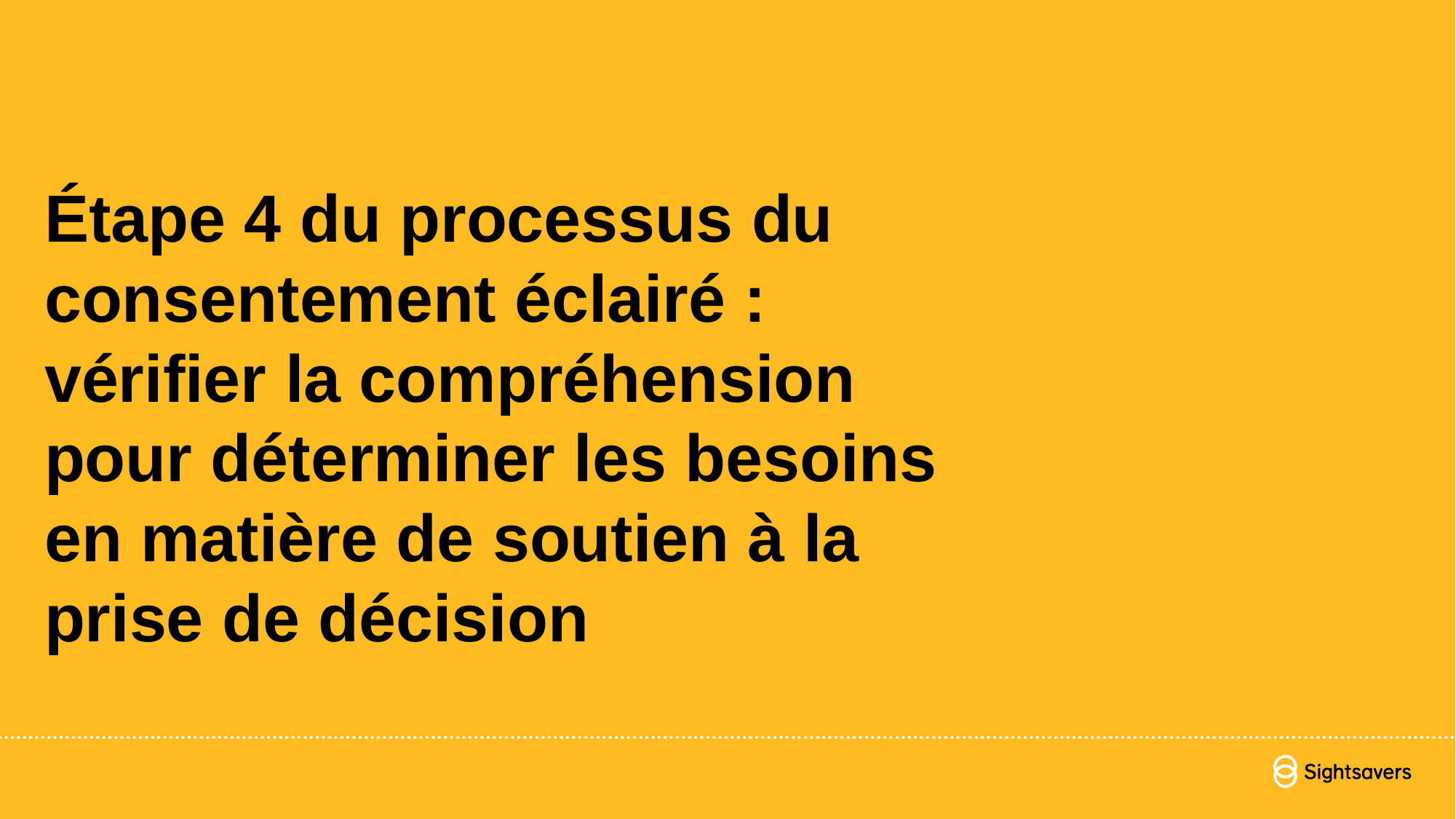

# Étape 4 du processus du consentement éclairé : vérifier la compréhension pour déterminer les besoins en matière de soutien à la prise de décision